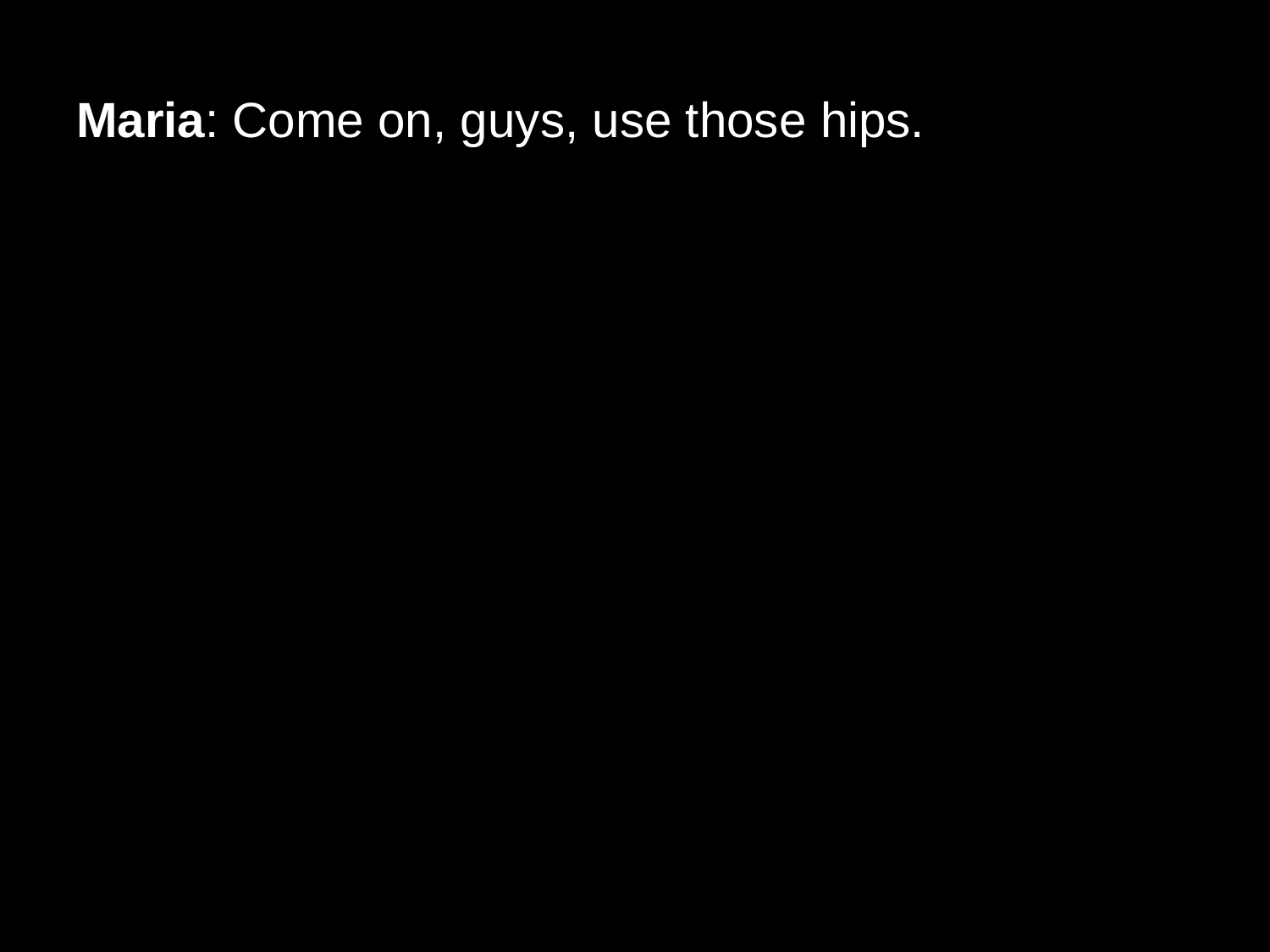

# Maria: Come on, guys, use those hips.